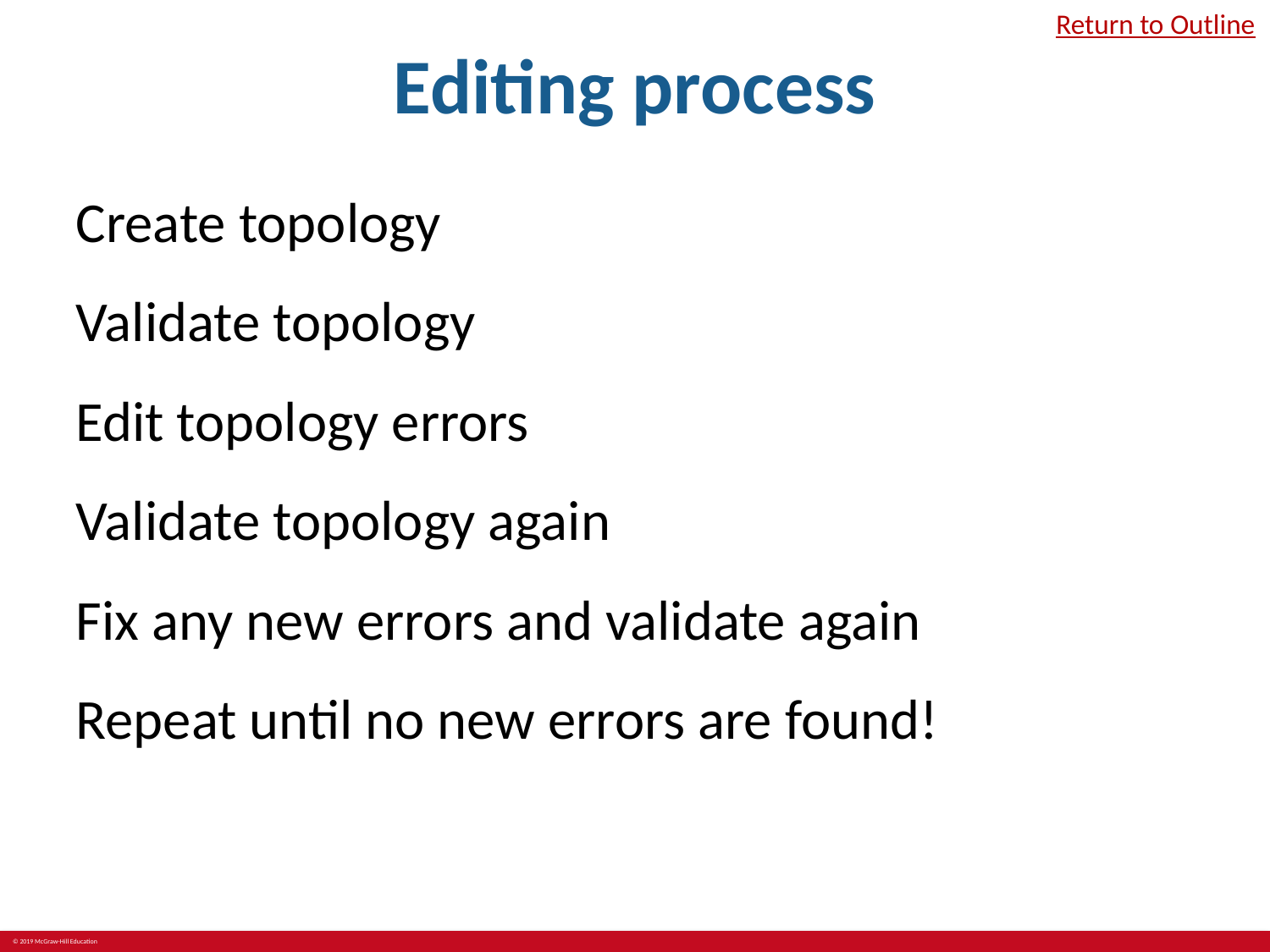

# Editing process
Return to Outline
Create topology
Validate topology
Edit topology errors
Validate topology again
Fix any new errors and validate again
Repeat until no new errors are found!